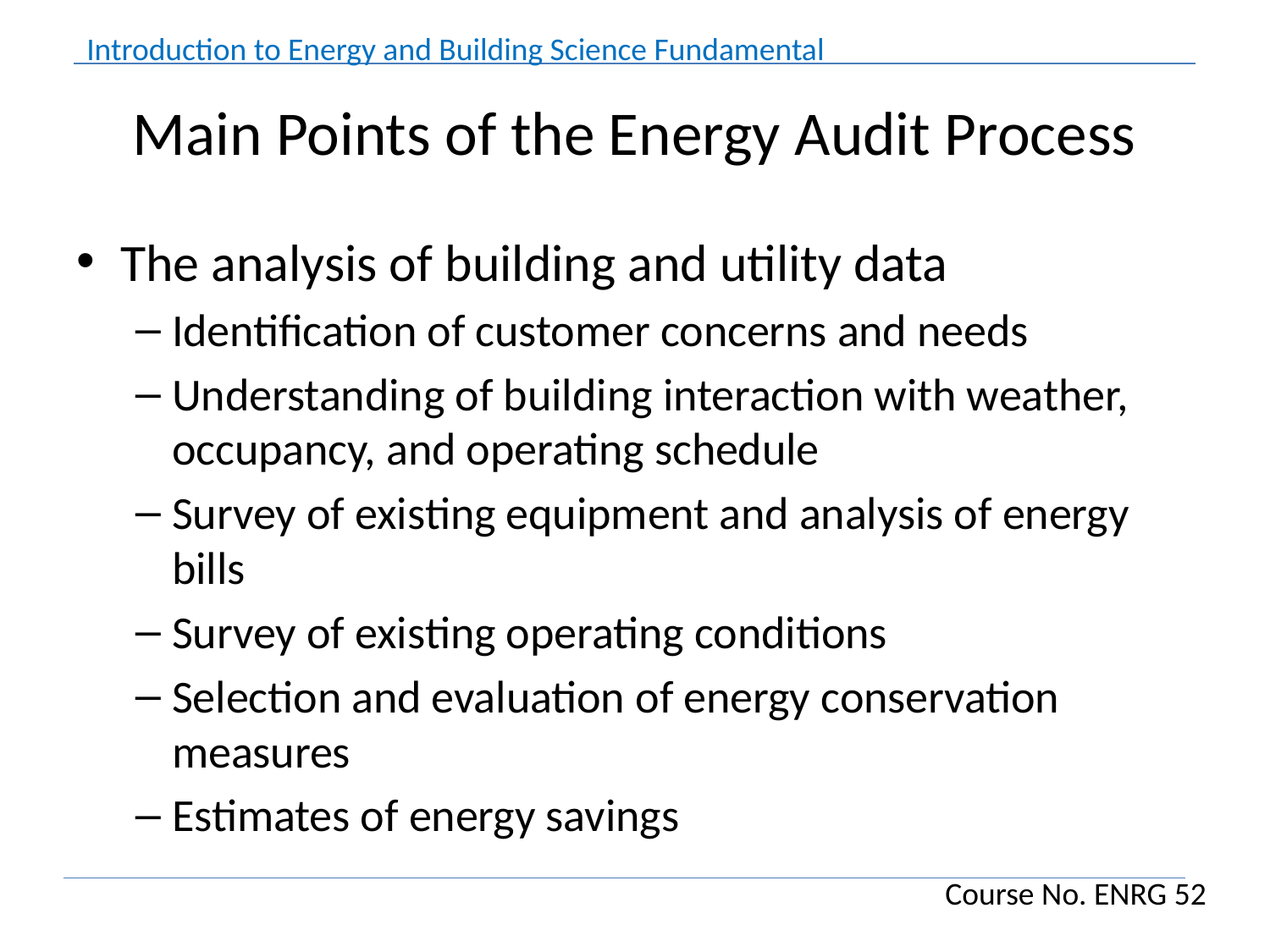

# Main Points of the Energy Audit Process
The analysis of building and utility data
Identification of customer concerns and needs
Understanding of building interaction with weather, occupancy, and operating schedule
Survey of existing equipment and analysis of energy bills
Survey of existing operating conditions
Selection and evaluation of energy conservation measures
Estimates of energy savings